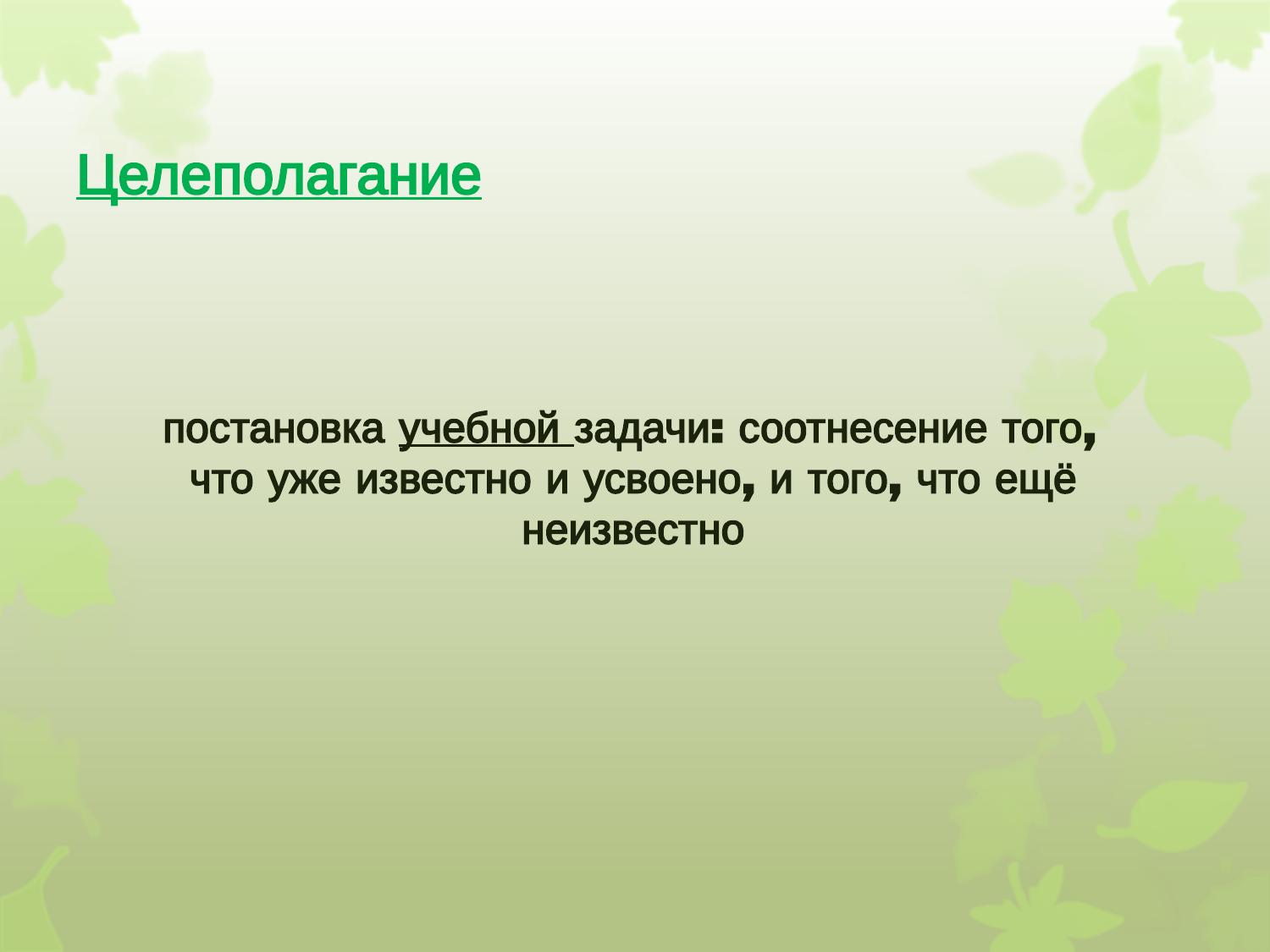

# Целеполагание
   постановка учебной задачи: соотнесение того, что уже известно и усвоено, и того, что ещё неизвестно